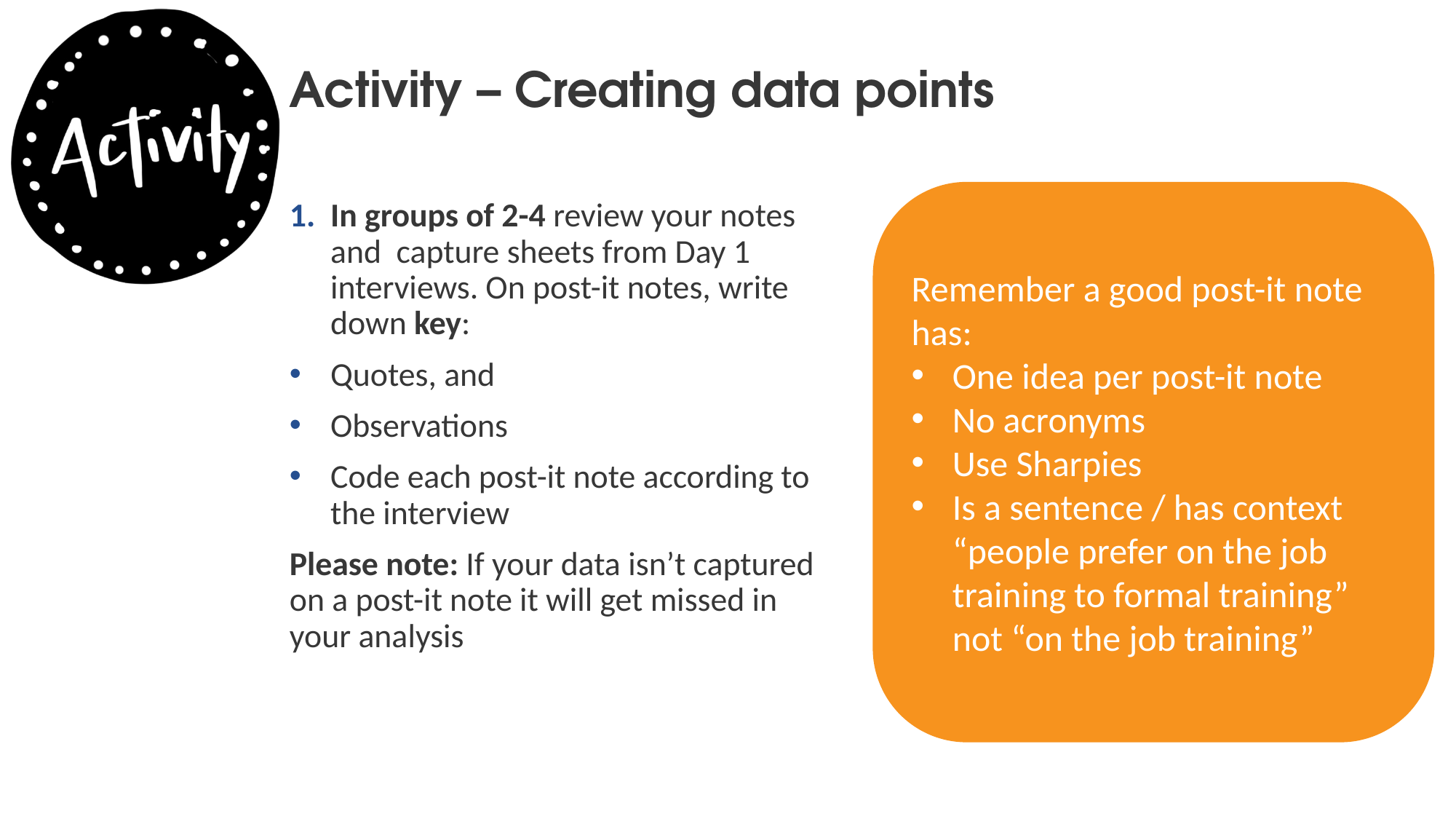

# Activity – Creating data points
Remember a good post-it note has:
One idea per post-it note
No acronyms
Use Sharpies
Is a sentence / has context
“people prefer on the job training to formal training” not “on the job training”
In groups of 2-4 review your notes and  capture sheets from Day 1 interviews. On post-it notes, write down key:
Quotes, and
Observations
Code each post-it note according to the interview
Please note: If your data isn’t captured on a post-it note it will get missed in your analysis